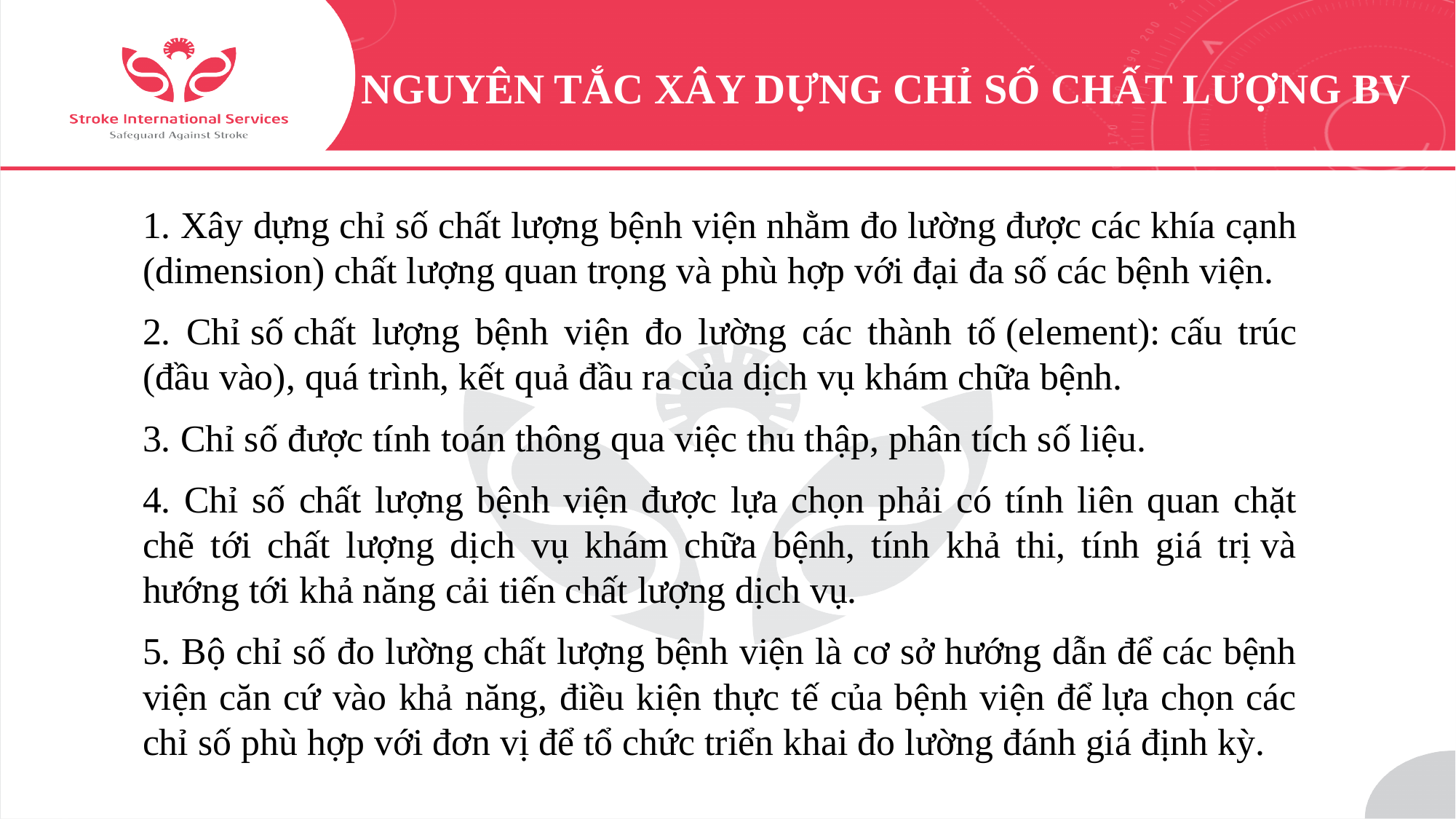

# NGUYÊN TẮC XÂY DỰNG CHỈ SỐ CHẤT LƯỢNG BV
1. Xây dựng chỉ số chất lượng bệnh viện nhằm đo lường được các khía cạnh (dimension) chất lượng quan trọng và phù hợp với đại đa số các bệnh viện.
2. Chỉ số chất lượng bệnh viện đo lường các thành tố (element): cấu trúc (đầu vào), quá trình, kết quả đầu ra của dịch vụ khám chữa bệnh.
3. Chỉ số được tính toán thông qua việc thu thập, phân tích số liệu.
4. Chỉ số chất lượng bệnh viện được lựa chọn phải có tính liên quan chặt chẽ tới chất lượng dịch vụ khám chữa bệnh, tính khả thi, tính giá trị và hướng tới khả năng cải tiến chất lượng dịch vụ.
5. Bộ chỉ số đo lường chất lượng bệnh viện là cơ sở hướng dẫn để các bệnh viện căn cứ vào khả năng, điều kiện thực tế của bệnh viện để lựa chọn các chỉ số phù hợp với đơn vị để tổ chức triển khai đo lường đánh giá định kỳ.

20